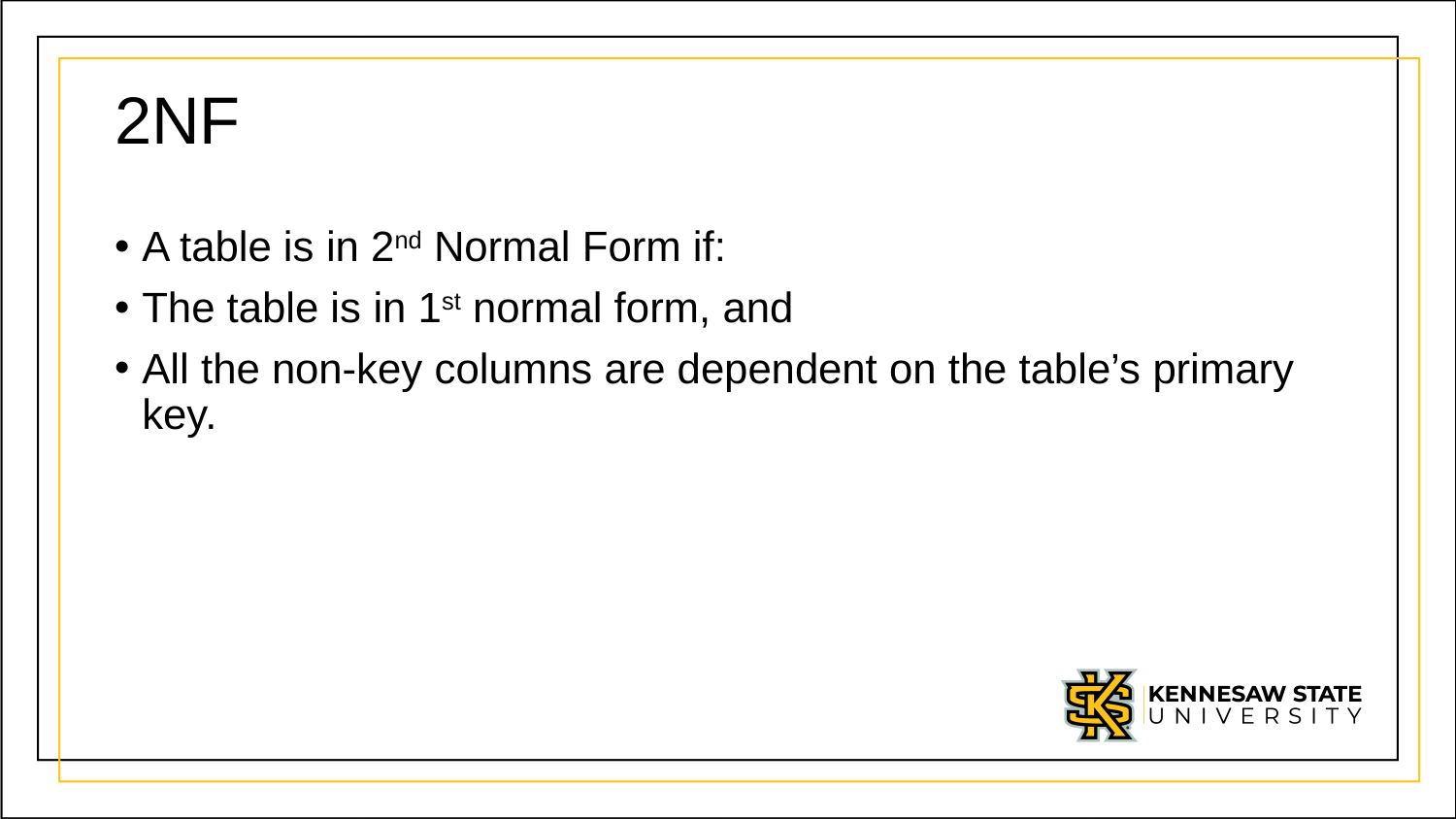

# 2NF
A table is in 2nd Normal Form if:
The table is in 1st normal form, and
All the non-key columns are dependent on the table’s primary key.